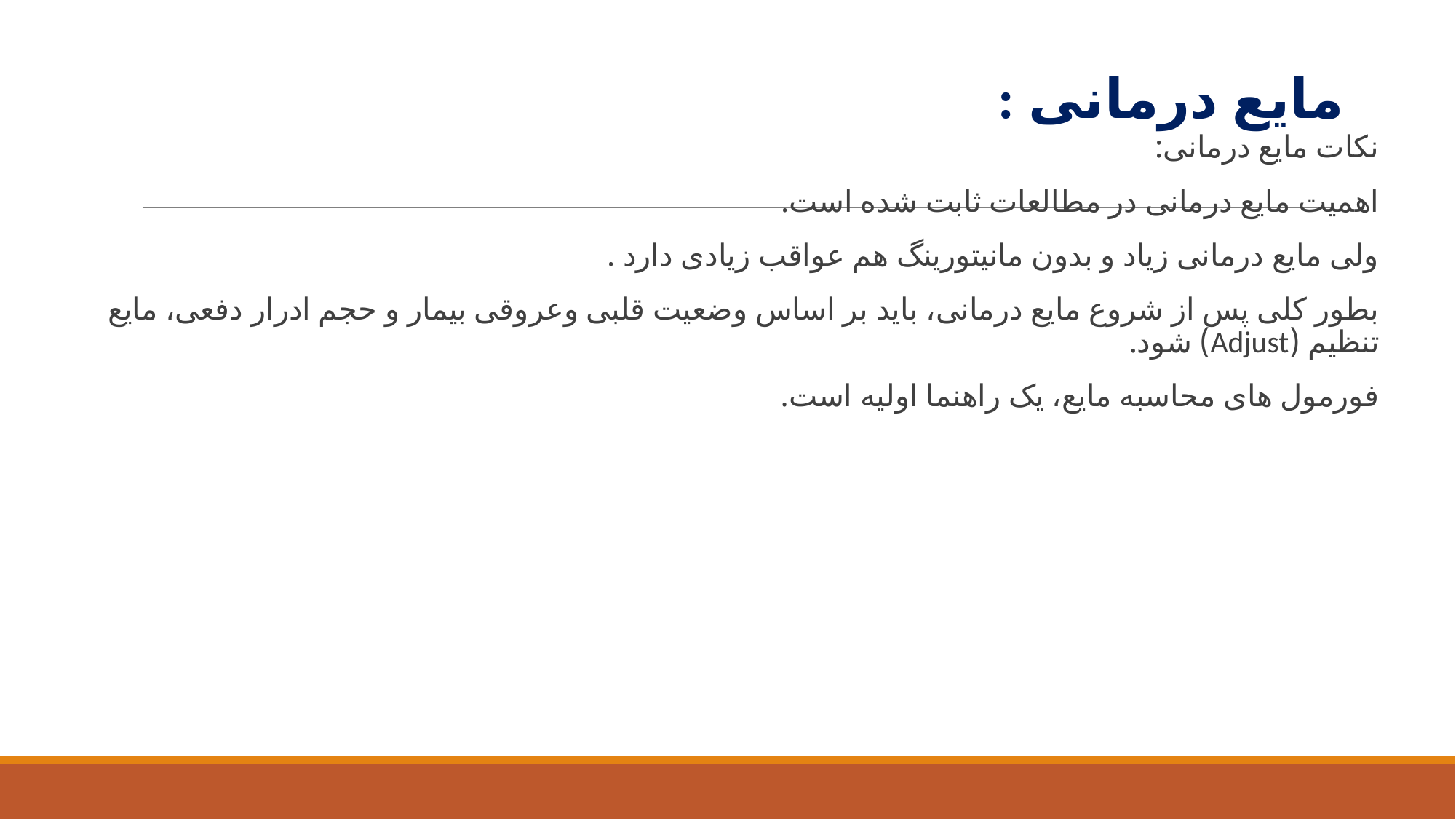

# مایع درمانی :
نکات مایع درمانی:
اهمیت مایع درمانی در مطالعات ثابت شده است.
ولی مایع درمانی زیاد و بدون مانیتورینگ هم عواقب زیادی دارد .
بطور کلی پس از شروع مایع درمانی، باید بر اساس وضعیت قلبی وعروقی بیمار و حجم ادرار دفعی، مایع تنظیم (Adjust) شود.
فورمول های محاسبه مایع، یک راهنما اولیه است.